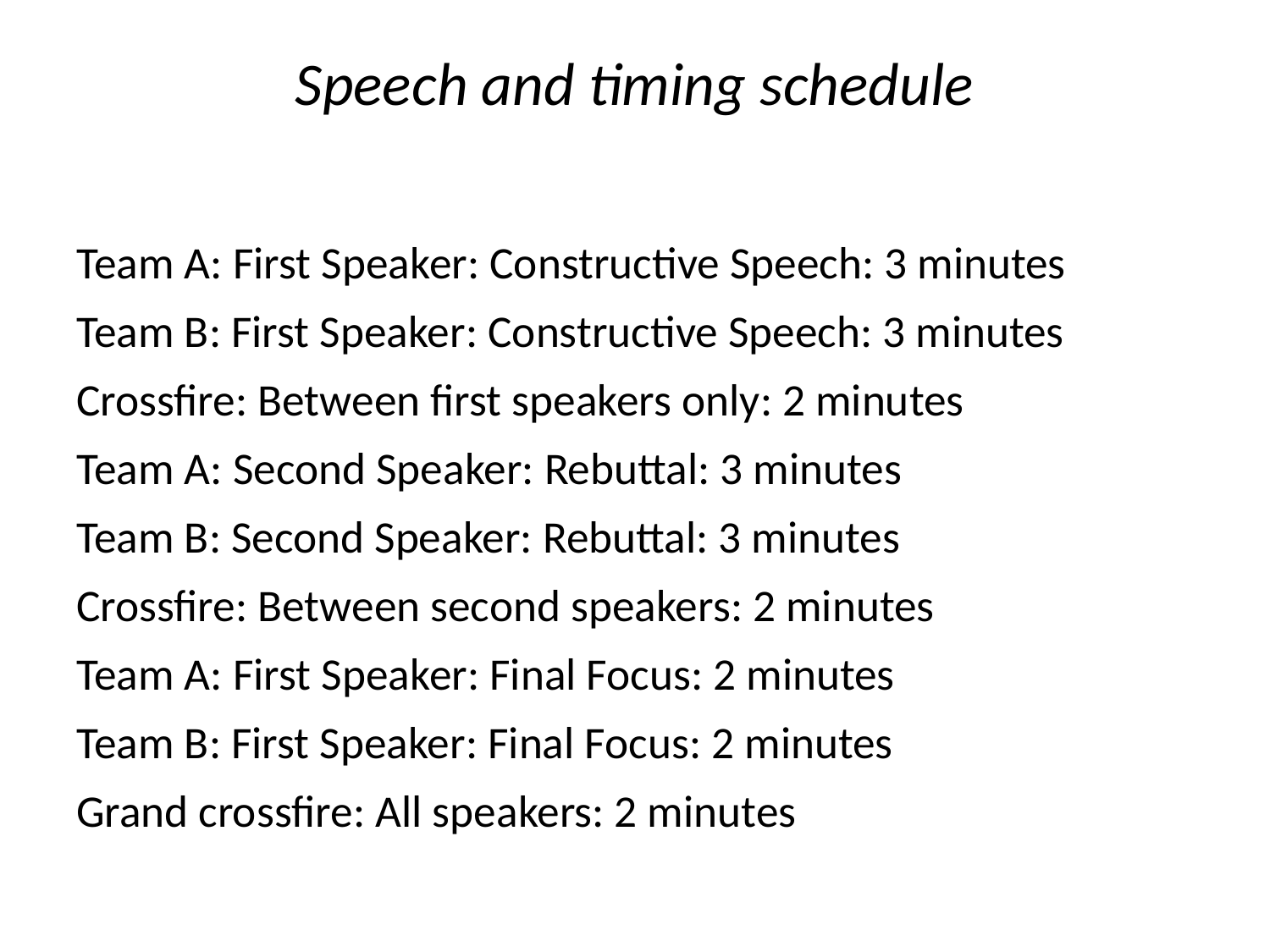

# Speech and timing schedule
Team A: First Speaker: Constructive Speech: 3 minutes
Team B: First Speaker: Constructive Speech: 3 minutes
Crossfire: Between first speakers only: 2 minutes
Team A: Second Speaker: Rebuttal: 3 minutes
Team B: Second Speaker: Rebuttal: 3 minutes
Crossfire: Between second speakers: 2 minutes
Team A: First Speaker: Final Focus: 2 minutes
Team B: First Speaker: Final Focus: 2 minutes
Grand crossfire: All speakers: 2 minutes